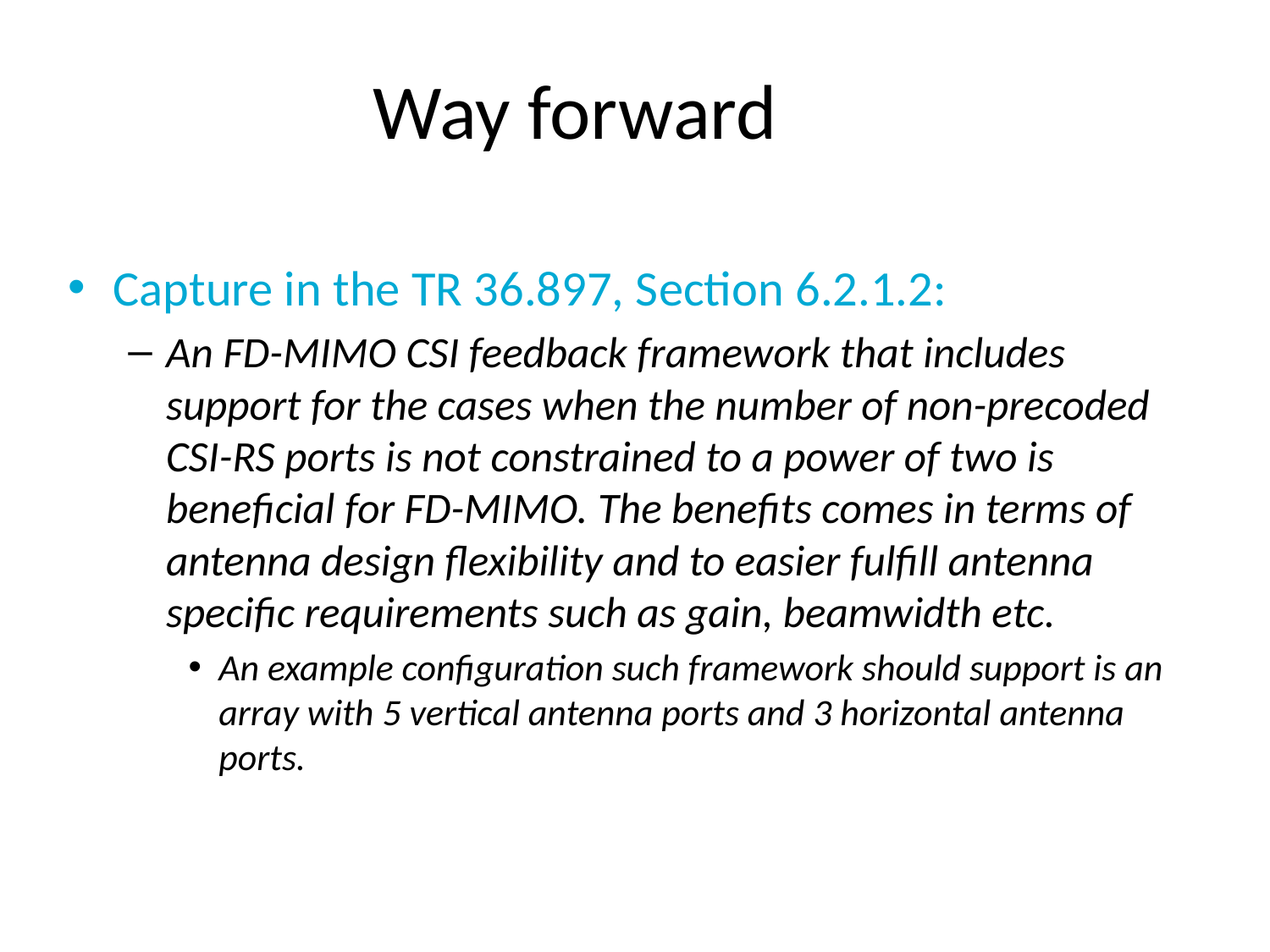

# Way forward
Capture in the TR 36.897, Section 6.2.1.2:
An FD-MIMO CSI feedback framework that includes support for the cases when the number of non-precoded CSI-RS ports is not constrained to a power of two is beneficial for FD-MIMO. The benefits comes in terms of antenna design flexibility and to easier fulfill antenna specific requirements such as gain, beamwidth etc.
An example configuration such framework should support is an array with 5 vertical antenna ports and 3 horizontal antenna ports.